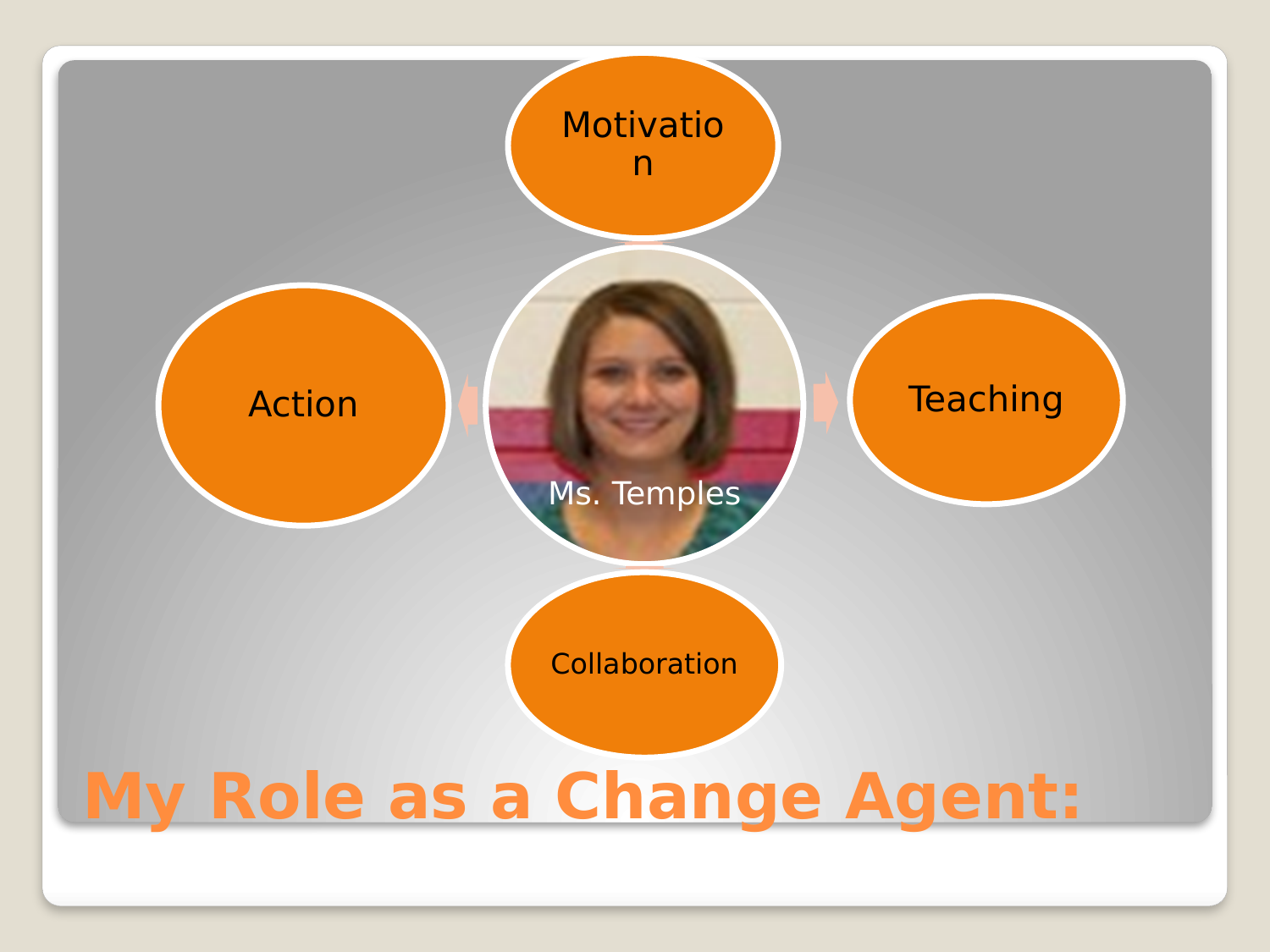

Ms. Temples

Motivation

Teaching

Collaboration

Action
# My Role as a Change Agent: